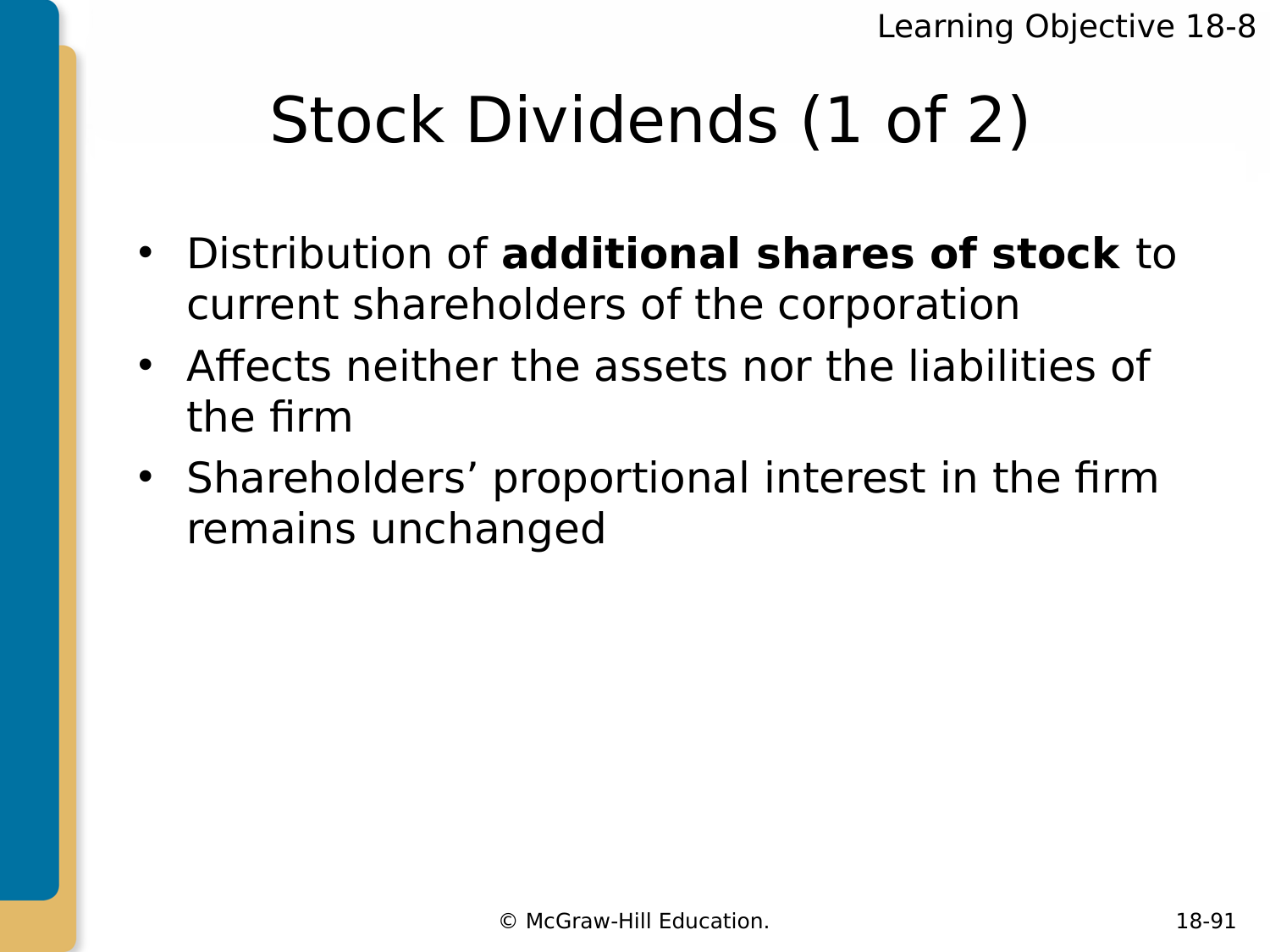

Learning Objective 18-8
# Stock Dividends (1 of 2)
Distribution of additional shares of stock to current shareholders of the corporation
Affects neither the assets nor the liabilities of the firm
Shareholders’ proportional interest in the firm remains unchanged